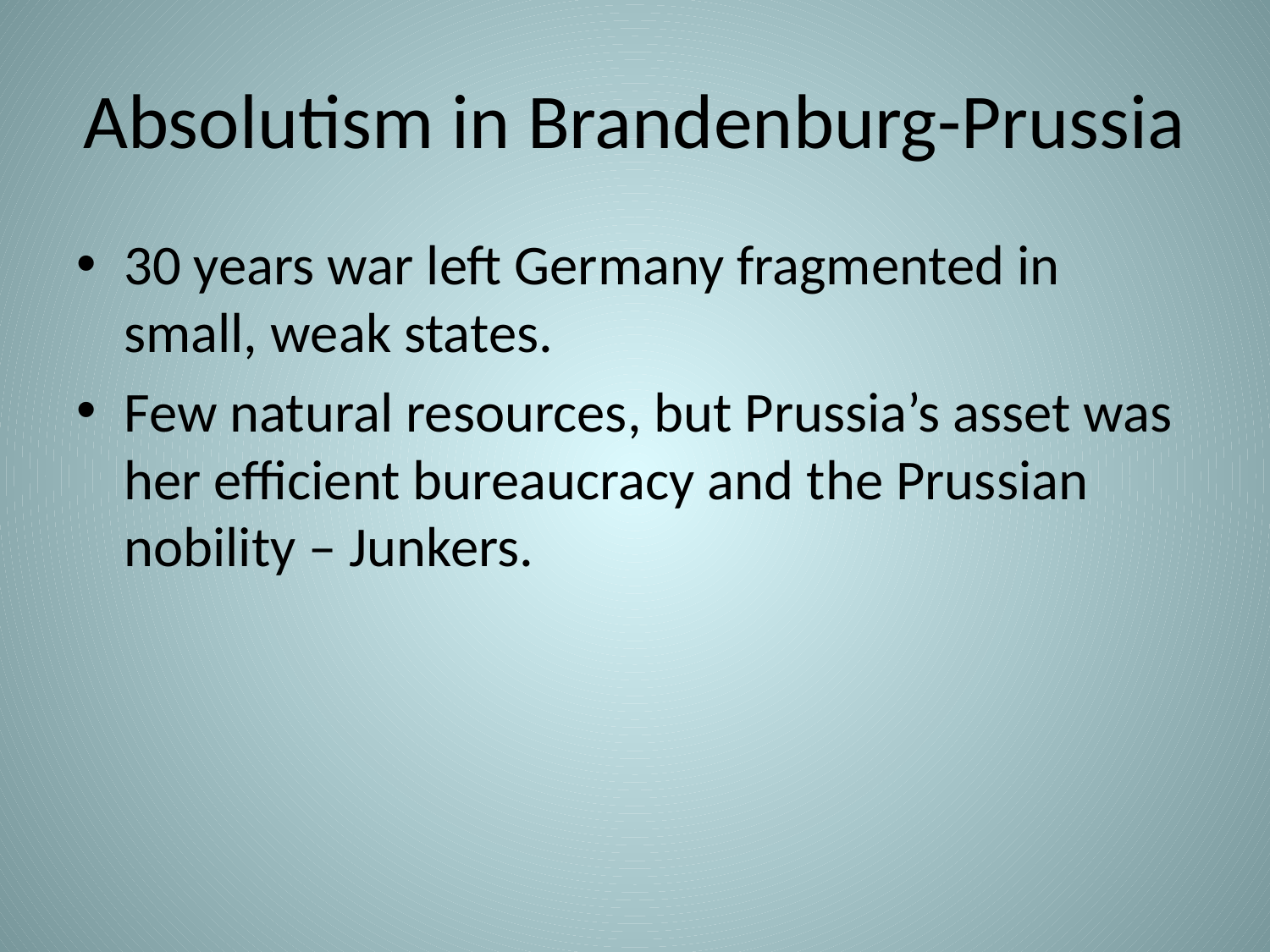

# Absolutism in Brandenburg-Prussia
30 years war left Germany fragmented in small, weak states.
Few natural resources, but Prussia’s asset was her efficient bureaucracy and the Prussian nobility – Junkers.